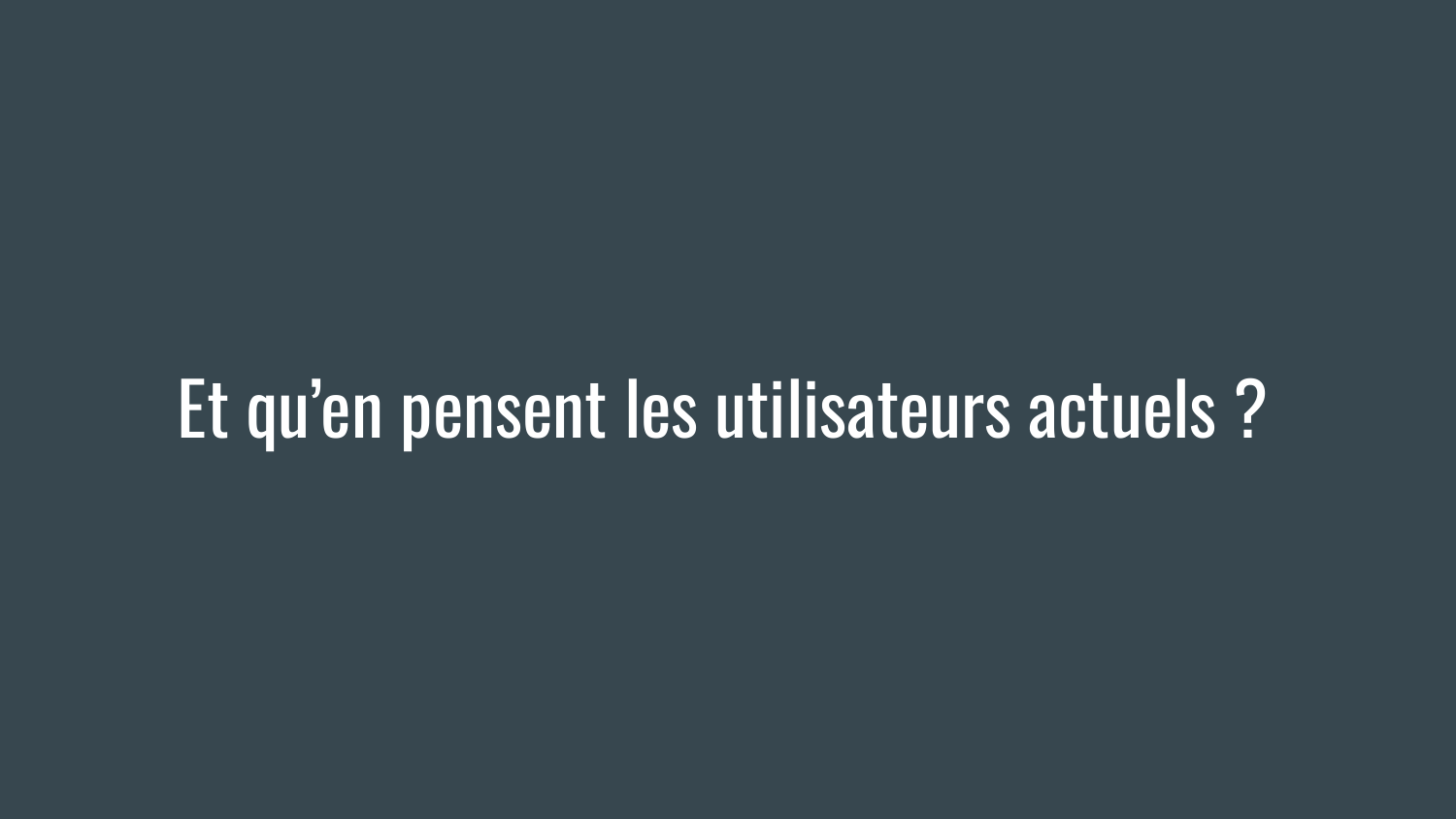

# Et qu’en pensent les utilisateurs actuels ?